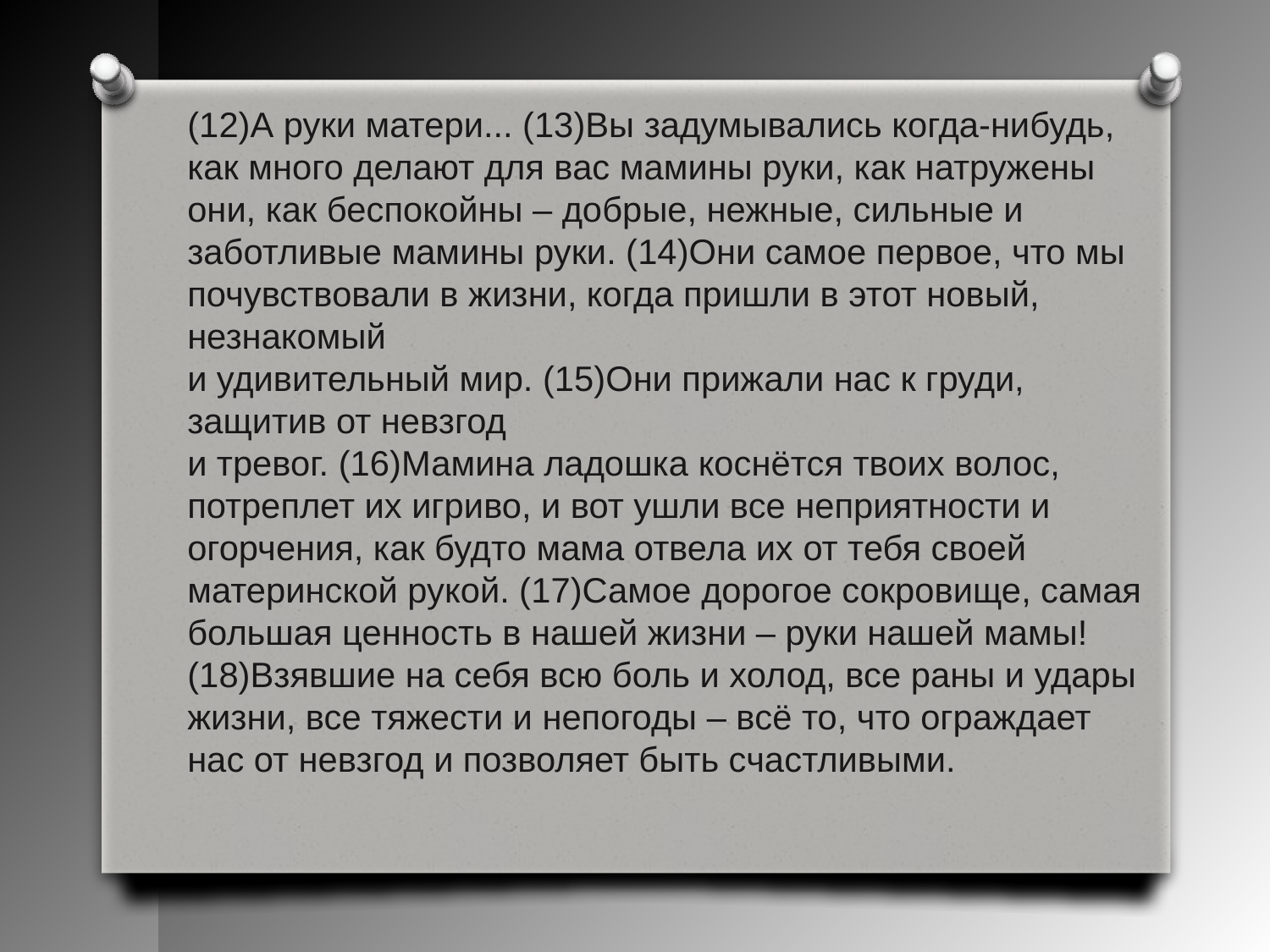

(12)А руки матери... (13)Вы задумывались когда-нибудь, как много делают для вас мамины руки, как натружены они, как беспокойны – добрые, нежные, сильные и заботливые мамины руки. (14)Они самое первое, что мы почувствовали в жизни, когда пришли в этот новый, незнакомый
и удивительный мир. (15)Они прижали нас к груди, защитив от невзгод
и тревог. (16)Мамина ладошка коснётся твоих волос, потреплет их игриво, и вот ушли все неприятности и огорчения, как будто мама отвела их от тебя своей материнской рукой. (17)Самое дорогое сокровище, самая большая ценность в нашей жизни – руки нашей мамы! (18)Взявшие на себя всю боль и холод, все раны и удары жизни, все тяжести и непогоды – всё то, что ограждает нас от невзгод и позволяет быть счастливыми.